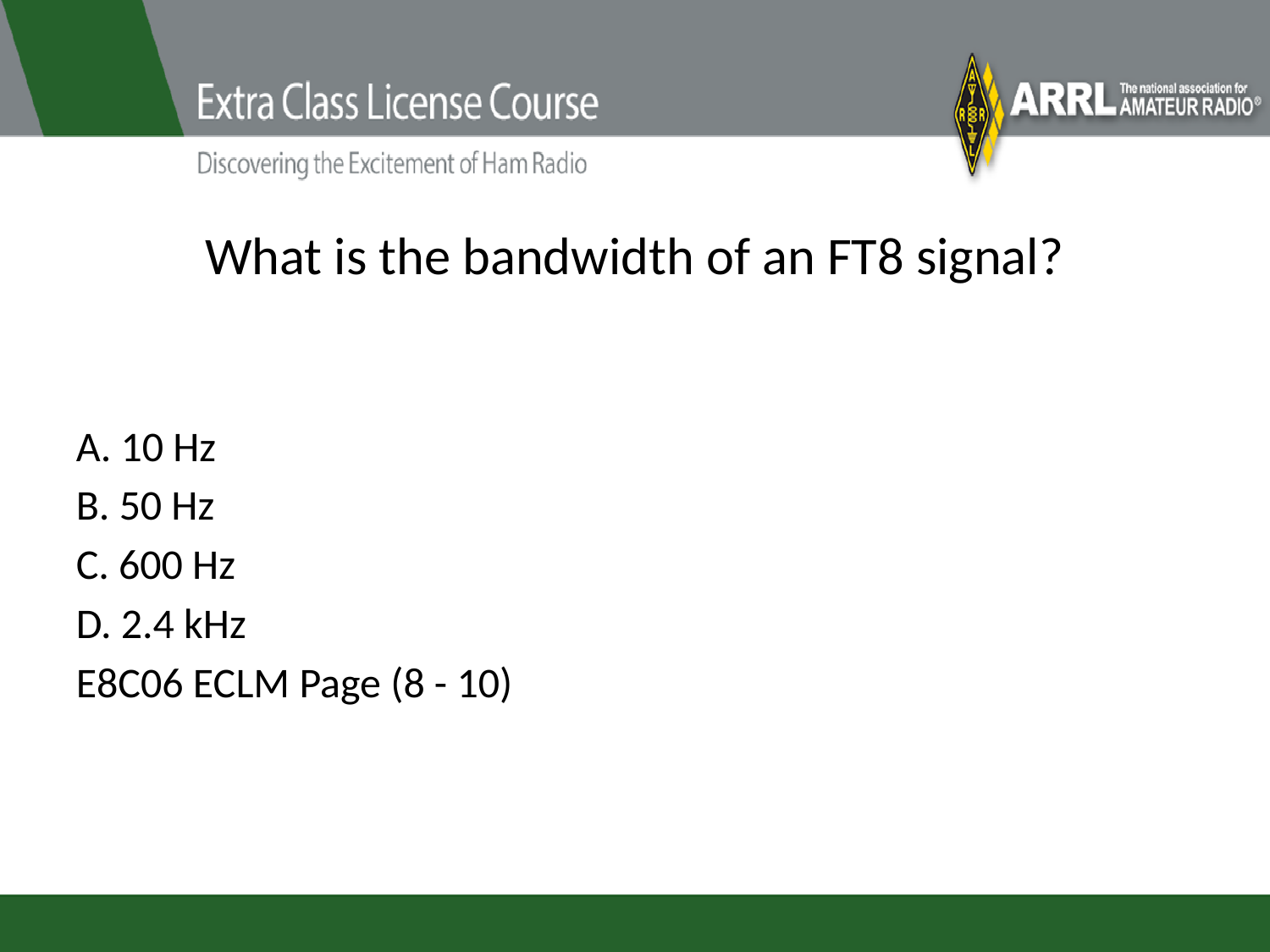

# What is the bandwidth of an FT8 signal?
A. 10 Hz
B. 50 Hz
C. 600 Hz
D. 2.4 kHz
E8C06 ECLM Page (8 - 10)